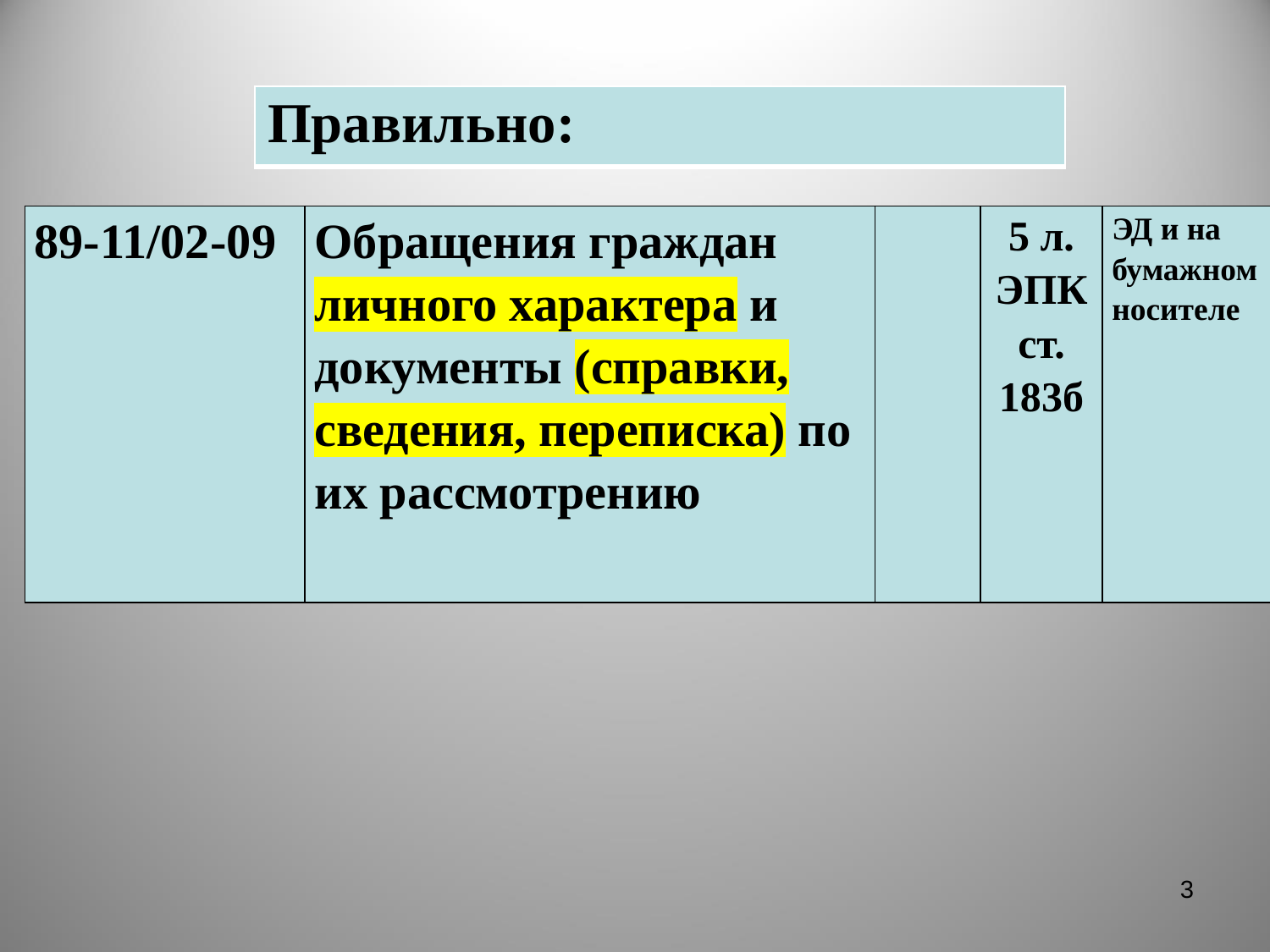

| Правильно: |
| --- |
| 89-11/02-09 | Обращения граждан личного характера и документы (справки, сведения, переписка) по их рассмотрению |  | 5 л. ЭПК ст. 183б | ЭД и на бумажном носителе |
| --- | --- | --- | --- | --- |
3